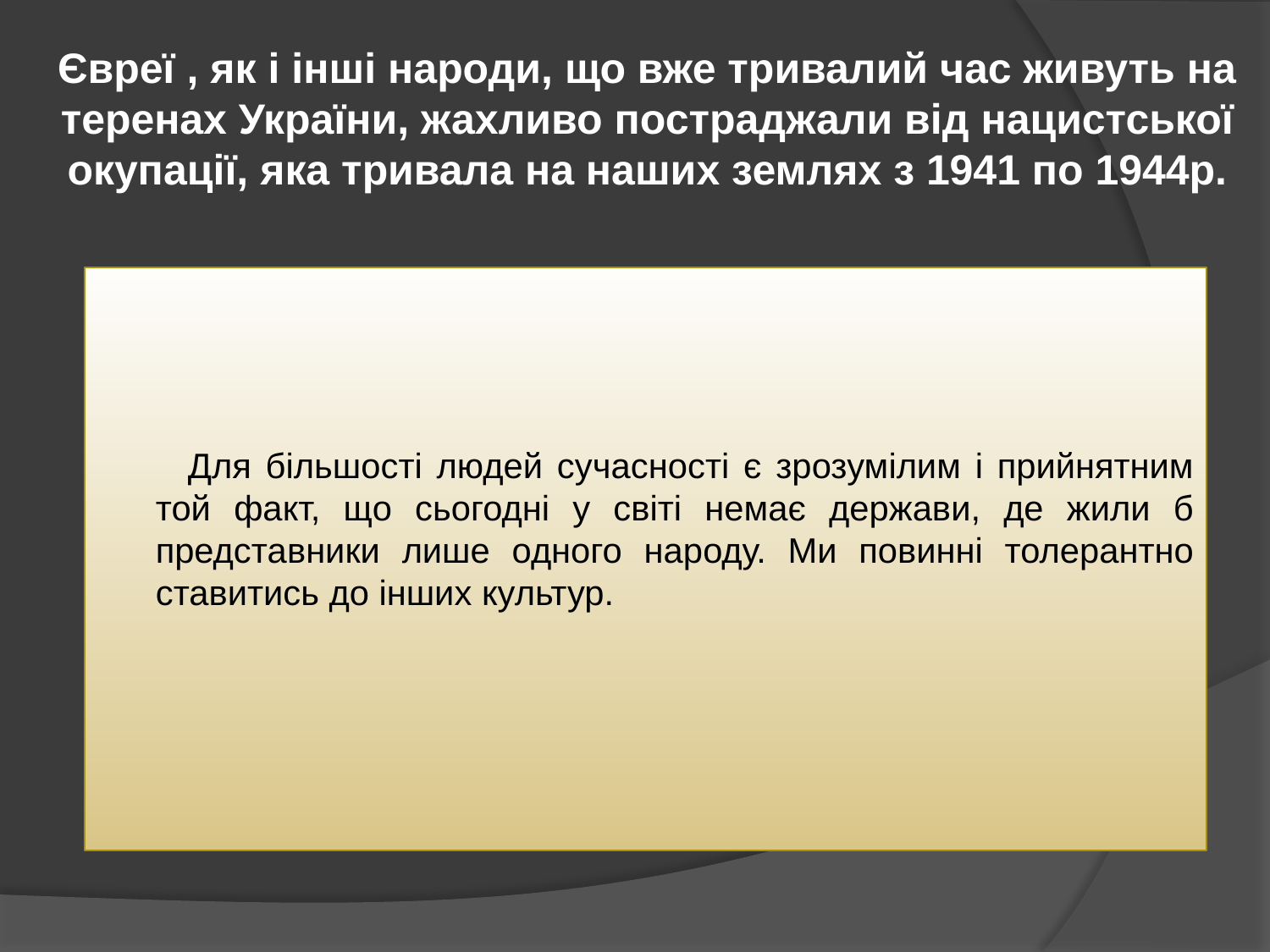

# Євреї , як і інші народи, що вже тривалий час живуть на теренах України, жахливо постраджали від нацистської окупації, яка тривала на наших землях з 1941 по 1944р.

      Для більшості людей сучасності є зрозумілим і прийнятним той факт, що сьогодні у світі немає держави, де жили б представники лише одного народу. Ми повинні толерантно ставитись до інших культур.